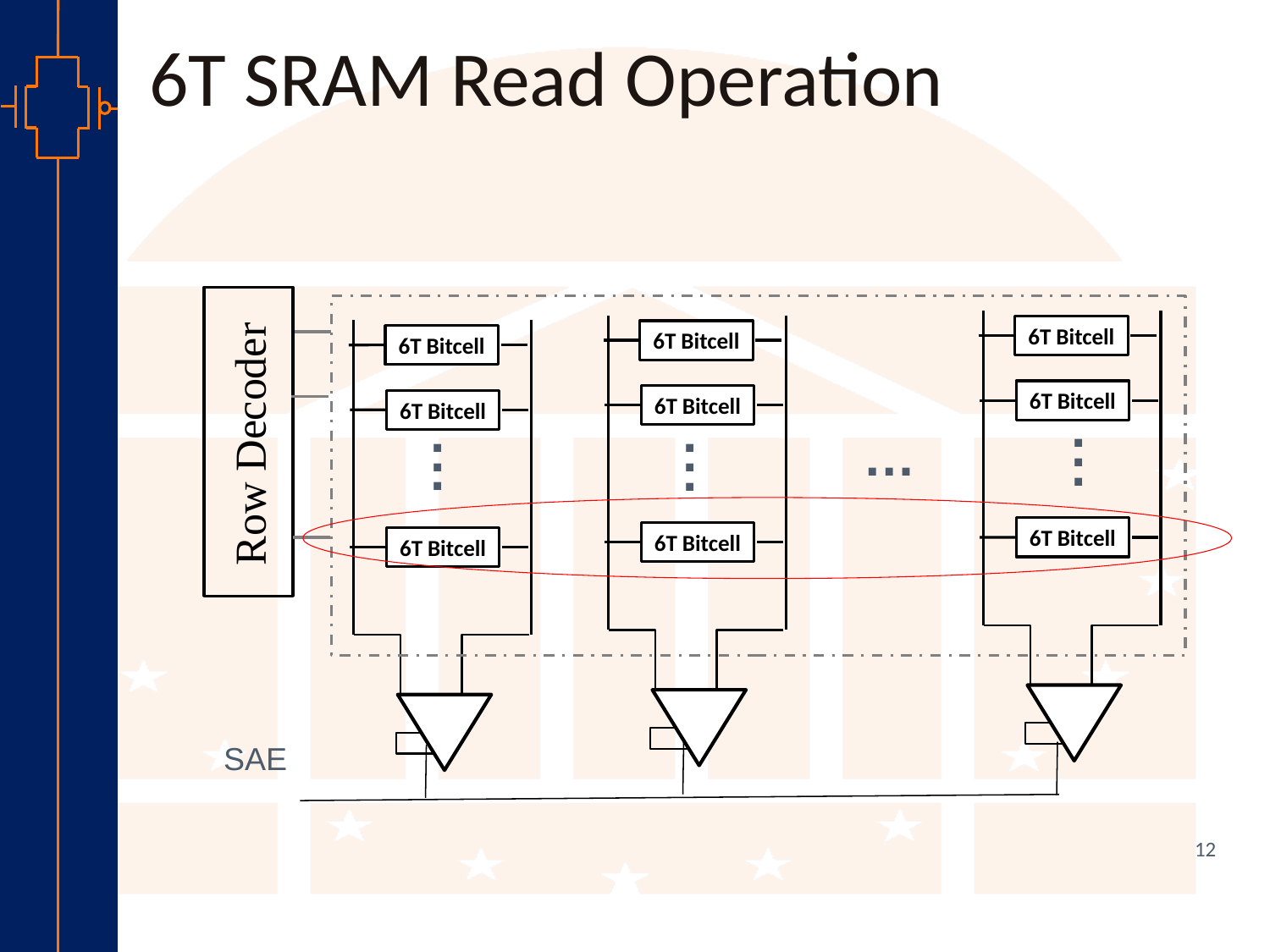

6T SRAM Read Operation

6T Bitcell
6T Bitcell
6T Bitcell
6T Bitcell
6T Bitcell
6T Bitcell
Row Decoder
.
.
.
.
.
.
.
.
.
…

6T Bitcell
6T Bitcell
6T Bitcell

SAE
12